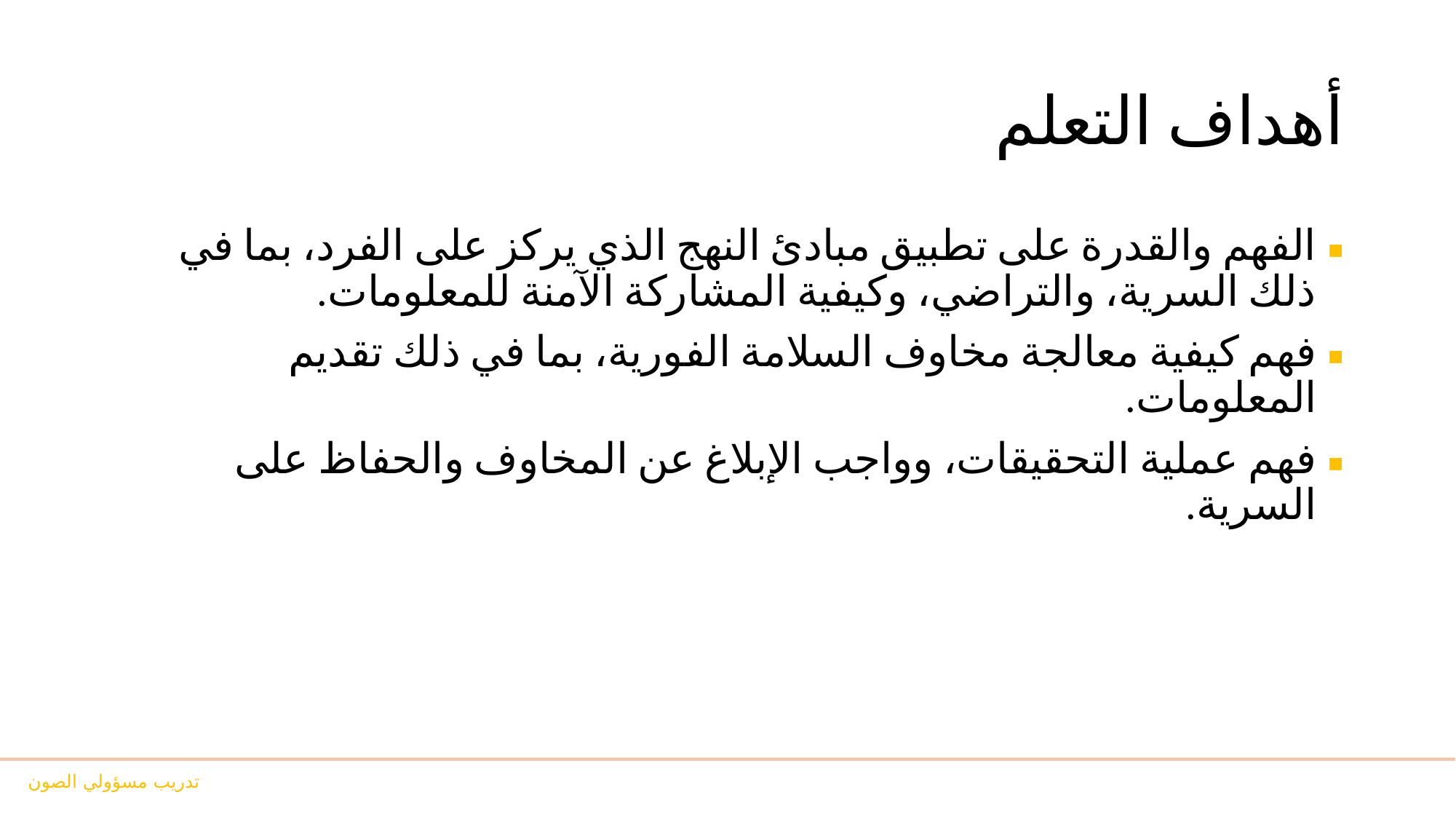

# أهداف التعلم
الفهم والقدرة على تطبيق مبادئ النهج الذي يركز على الفرد، بما في ذلك السرية، والتراضي، وكيفية المشاركة الآمنة للمعلومات.
فهم كيفية معالجة مخاوف السلامة الفورية، بما في ذلك تقديم المعلومات.
فهم عملية التحقيقات، وواجب الإبلاغ عن المخاوف والحفاظ على السرية.

تدريب مسؤولي الصون